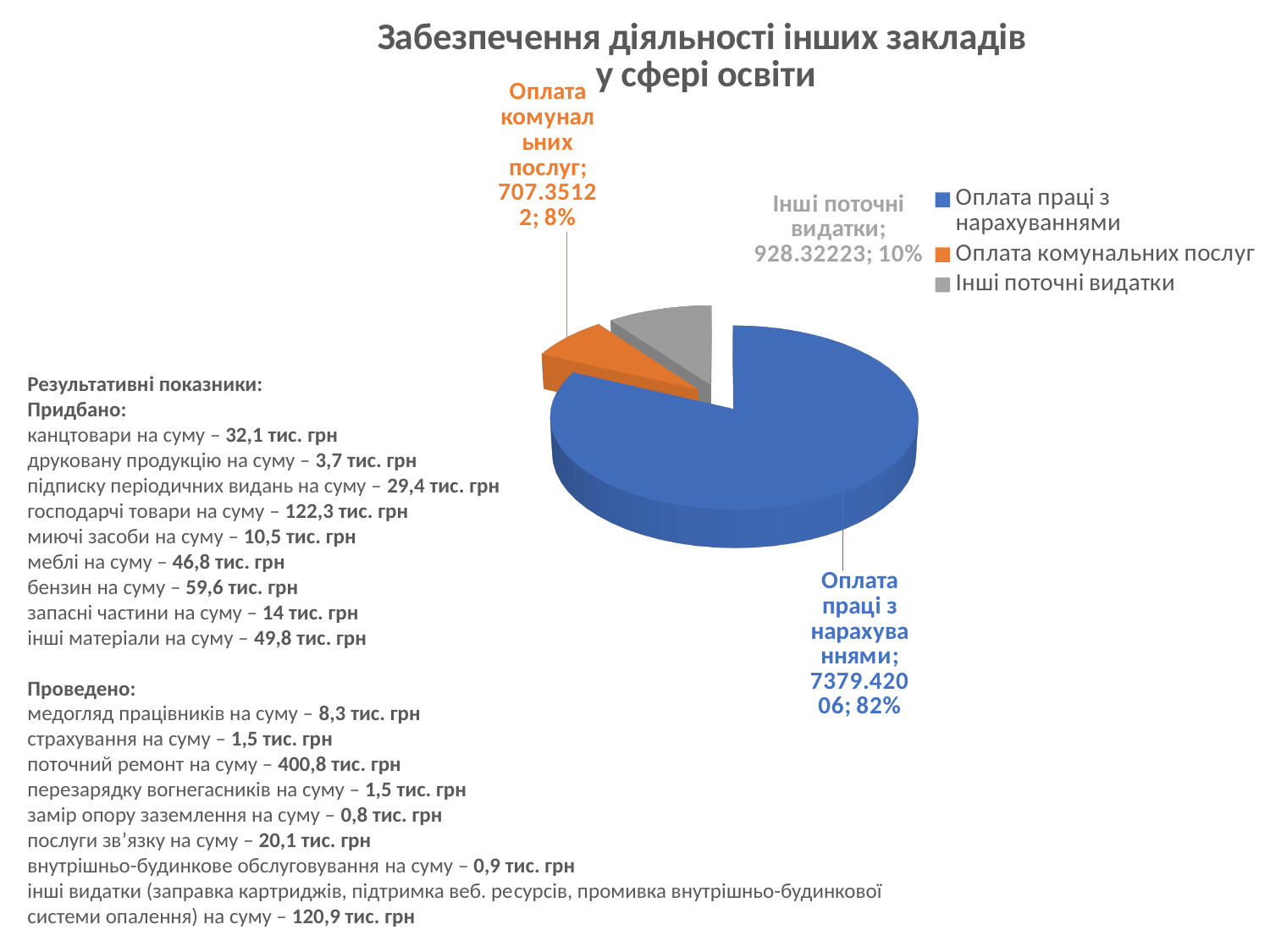

[unsupported chart]

Результативні показники:
Придбано:
канцтовари на суму – 32,1 тис. грн
друковану продукцію на суму – 3,7 тис. грн
підписку періодичних видань на суму – 29,4 тис. грн
господарчі товари на суму – 122,3 тис. грн
миючі засоби на суму – 10,5 тис. грн
меблі на суму – 46,8 тис. грн
бензин на суму – 59,6 тис. грн
запасні частини на суму – 14 тис. грн
інші матеріали на суму – 49,8 тис. грн

Проведено:
медогляд працівників на суму – 8,3 тис. грн
страхування на суму – 1,5 тис. грн
поточний ремонт на суму – 400,8 тис. грн
перезарядку вогнегасників на суму – 1,5 тис. грн
замір опору заземлення на суму – 0,8 тис. грн
послуги зв’язку на суму – 20,1 тис. грн
внутрішньо-будинкове обслуговування на суму – 0,9 тис. грн
інші видатки (заправка картриджів, підтримка веб. реcурсів, промивка внутрішньо-будинкової системи опалення) на суму – 120,9 тис. грн